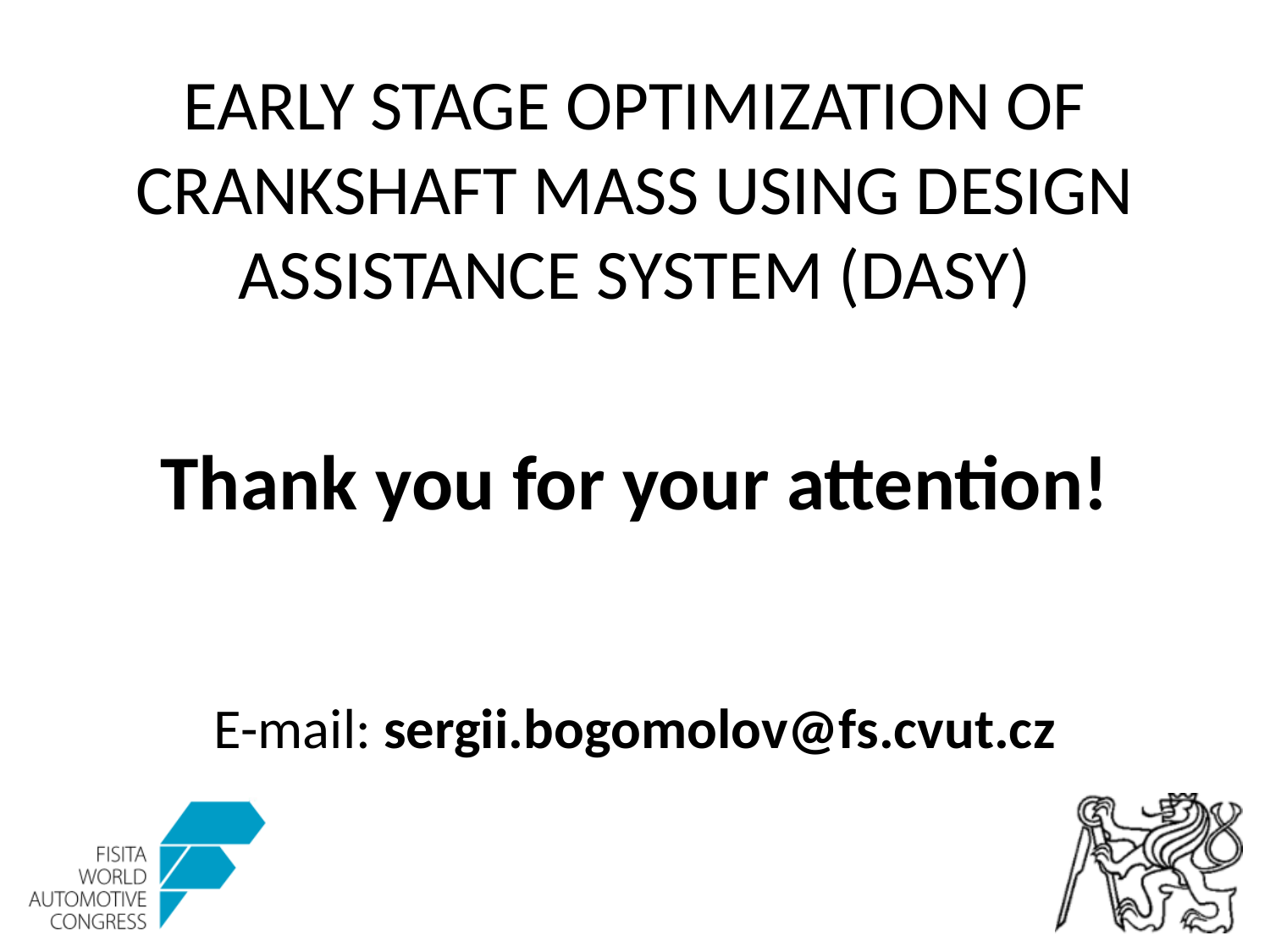

# EARLY STAGE OPTIMIZATION OF CRANKSHAFT MASS USING DESIGN ASSISTANCE SYSTEM (DASY)
Thank you for your attention!
E-mail: sergii.bogomolov@fs.cvut.cz